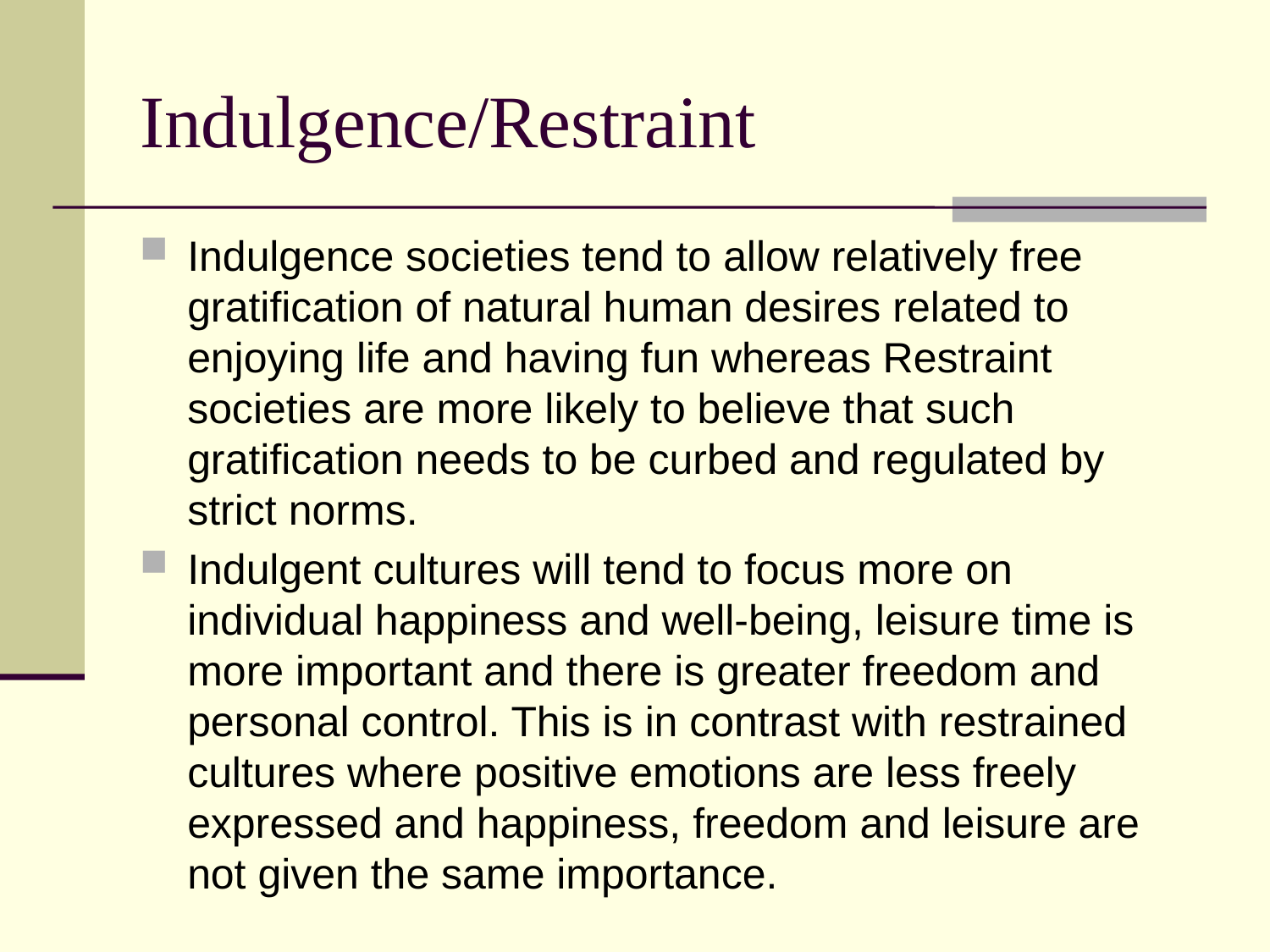

# Indulgence/Restraint
Indulgence societies tend to allow relatively free gratification of natural human desires related to enjoying life and having fun whereas Restraint societies are more likely to believe that such gratification needs to be curbed and regulated by strict norms.
Indulgent cultures will tend to focus more on individual happiness and well-being, leisure time is more important and there is greater freedom and personal control. This is in contrast with restrained cultures where positive emotions are less freely expressed and happiness, freedom and leisure are not given the same importance.